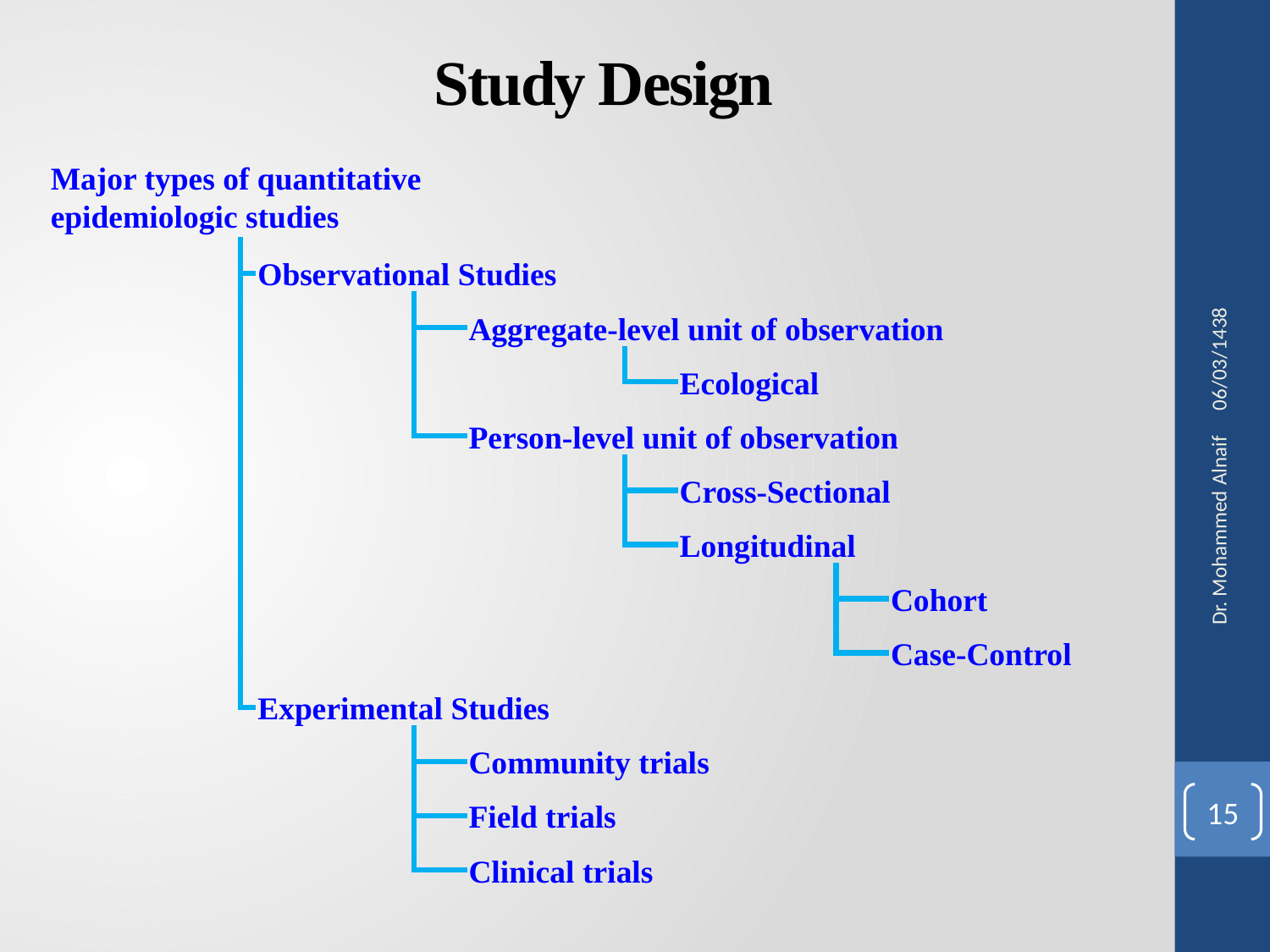

# Study Design
Major types of quantitative
epidemiologic studies

Observational Studies
Aggregate-level unit of observation
Ecological
Person-level unit of observation
Cross-Sectional
Longitudinal
Cohort
Case-Control
Experimental Studies
Community trials
Field trials
Clinical trials
06/03/1438
Dr. Mohammed Alnaif
15